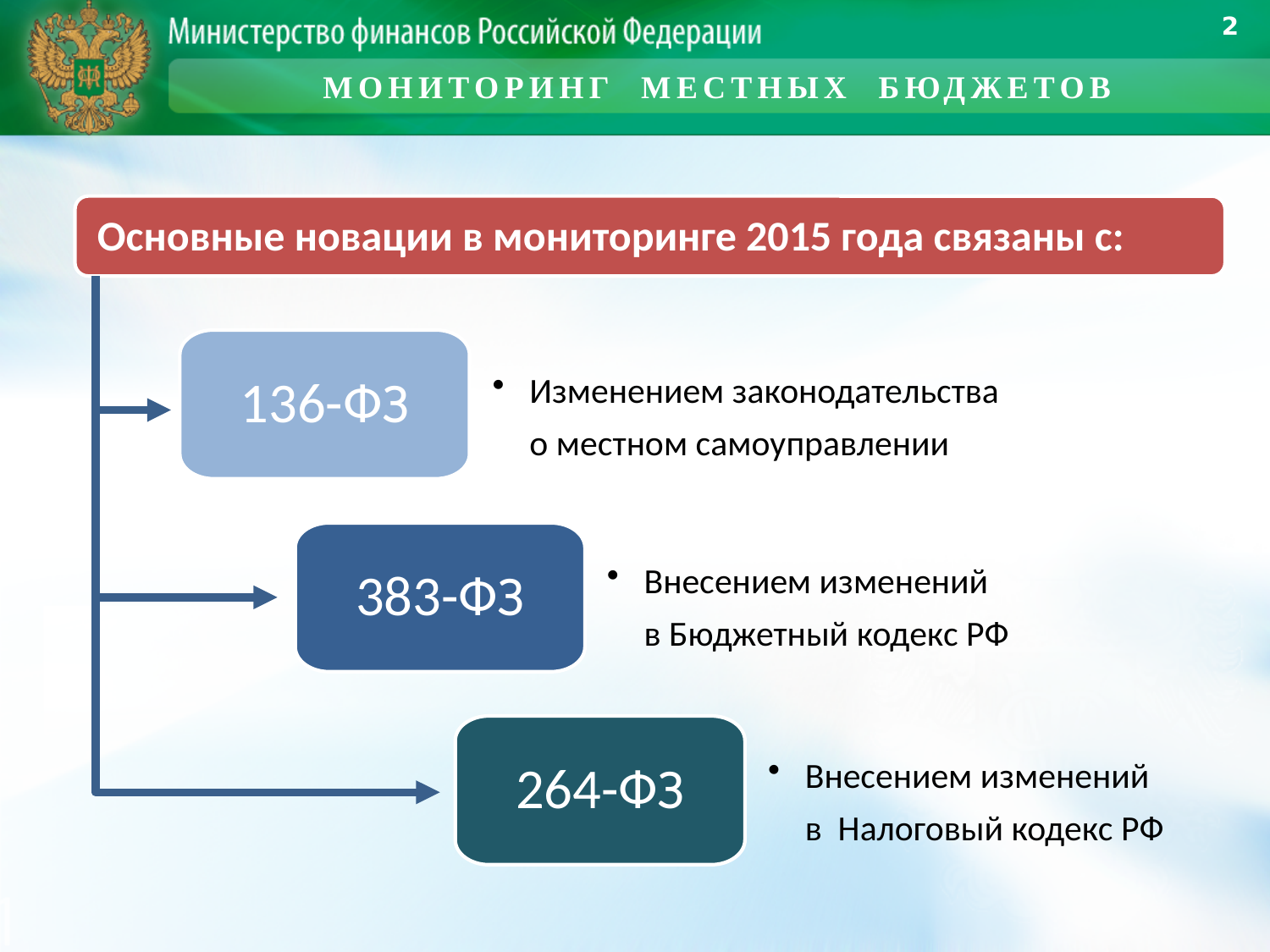

2
МОНИТОРИНГ  МЕСТНЫХ  БЮДЖЕТОВ

Основные новации в мониторинге 2015 года связаны с:

136-ФЗ
Изменением законодательства
о местном самоуправлении

383-ФЗ
Внесением изменений
в Бюджетный кодекс РФ

264-ФЗ
Внесением изменений
в  Налоговый кодекс РФ